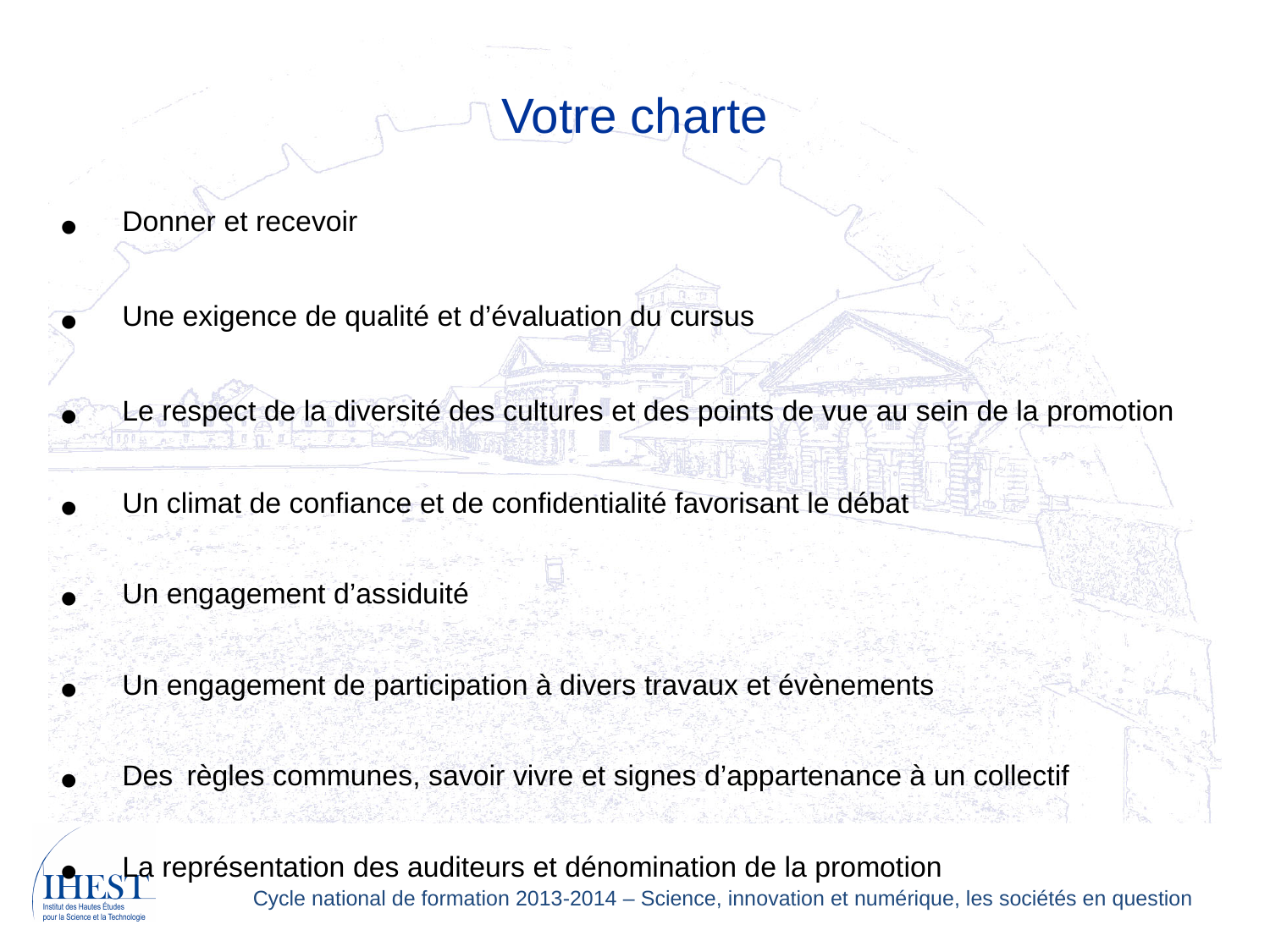

Votre charte
Donner et recevoir
Une exigence de qualité et d’évaluation du cursus
Le respect de la diversité des cultures et des points de vue au sein de la promotion
Un climat de confiance et de confidentialité favorisant le débat
Un engagement d’assiduité
Un engagement de participation à divers travaux et évènements
Des règles communes, savoir vivre et signes d’appartenance à un collectif
La représentation des auditeurs et dénomination de la promotion